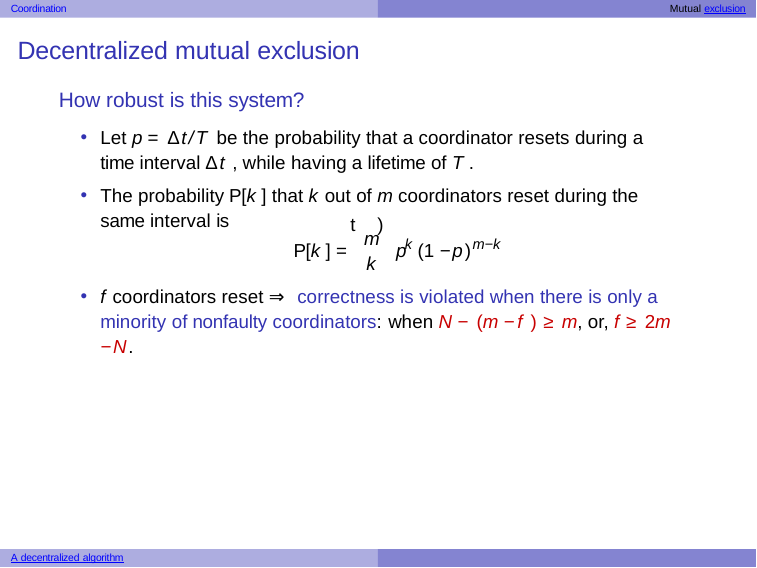

Coordination	Mutual exclusion
# Decentralized mutual exclusion
How robust is this system?
Let p = ∆t/T be the probability that a coordinator resets during a time interval ∆t , while having a lifetime of T .
The probability P[k ] that k out of m coordinators reset during the same interval is
t )
m
k	m−k
P[k ] =	p (1 −p)
k
f coordinators reset ⇒ correctness is violated when there is only a minority of nonfaulty coordinators: when N − (m −f ) ≥ m, or, f ≥ 2m −N.

A decentralized algorithm